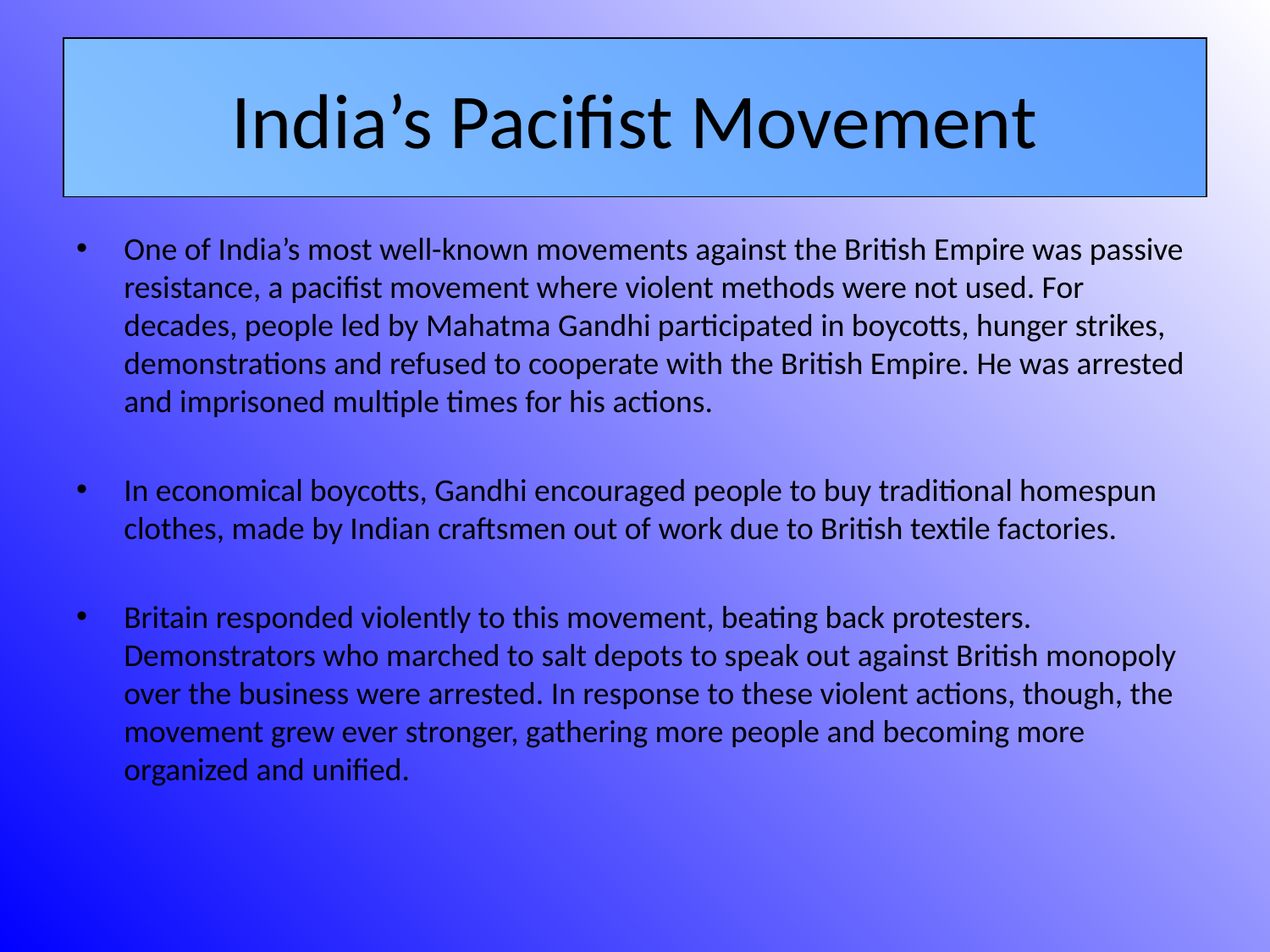

# India’s Pacifist Movement
One of India’s most well-known movements against the British Empire was passive resistance, a pacifist movement where violent methods were not used. For decades, people led by Mahatma Gandhi participated in boycotts, hunger strikes, demonstrations and refused to cooperate with the British Empire. He was arrested and imprisoned multiple times for his actions.

In economical boycotts, Gandhi encouraged people to buy traditional homespun clothes, made by Indian craftsmen out of work due to British textile factories.

Britain responded violently to this movement, beating back protesters. Demonstrators who marched to salt depots to speak out against British monopoly over the business were arrested. In response to these violent actions, though, the movement grew ever stronger, gathering more people and becoming more organized and unified.